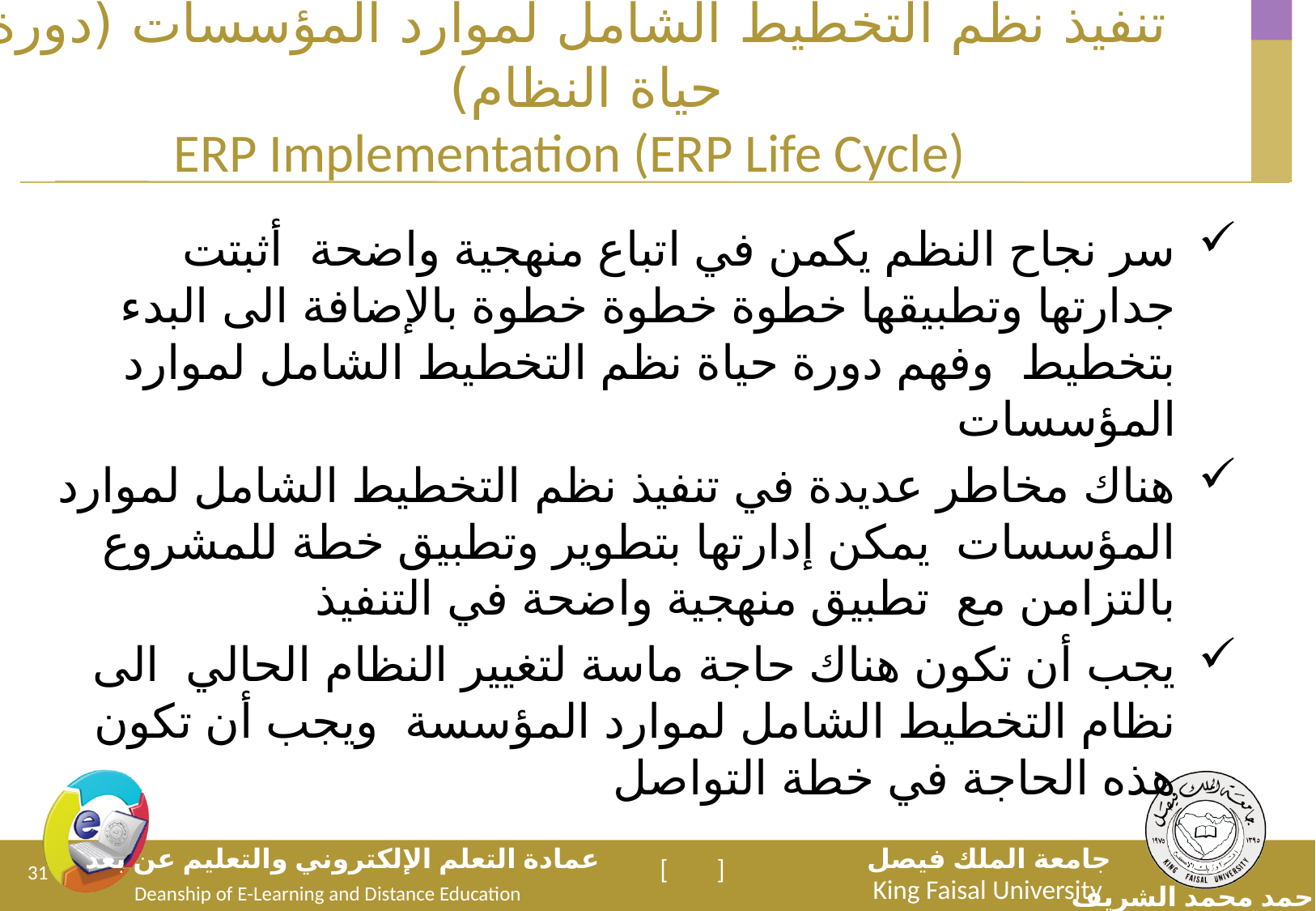

# تنفيذ نظم التخطيط الشامل لموارد المؤسسات (دورة حياة النظام) ERP Implementation (ERP Life Cycle)
سر نجاح النظم يكمن في اتباع منهجية واضحة  أثبتت جدارتها وتطبيقها خطوة خطوة خطوة بالإضافة الى البدء بتخطيط  وفهم دورة حياة نظم التخطيط الشامل لموارد المؤسسات
هناك مخاطر عديدة في تنفيذ نظم التخطيط الشامل لموارد المؤسسات  يمكن إدارتها بتطوير وتطبيق خطة للمشروع  بالتزامن مع  تطبيق منهجية واضحة في التنفيذ
يجب أن تكون هناك حاجة ماسة لتغيير النظام الحالي  الى نظام التخطيط الشامل لموارد المؤسسة  ويجب أن تكون هذه الحاجة في خطة التواصل
31